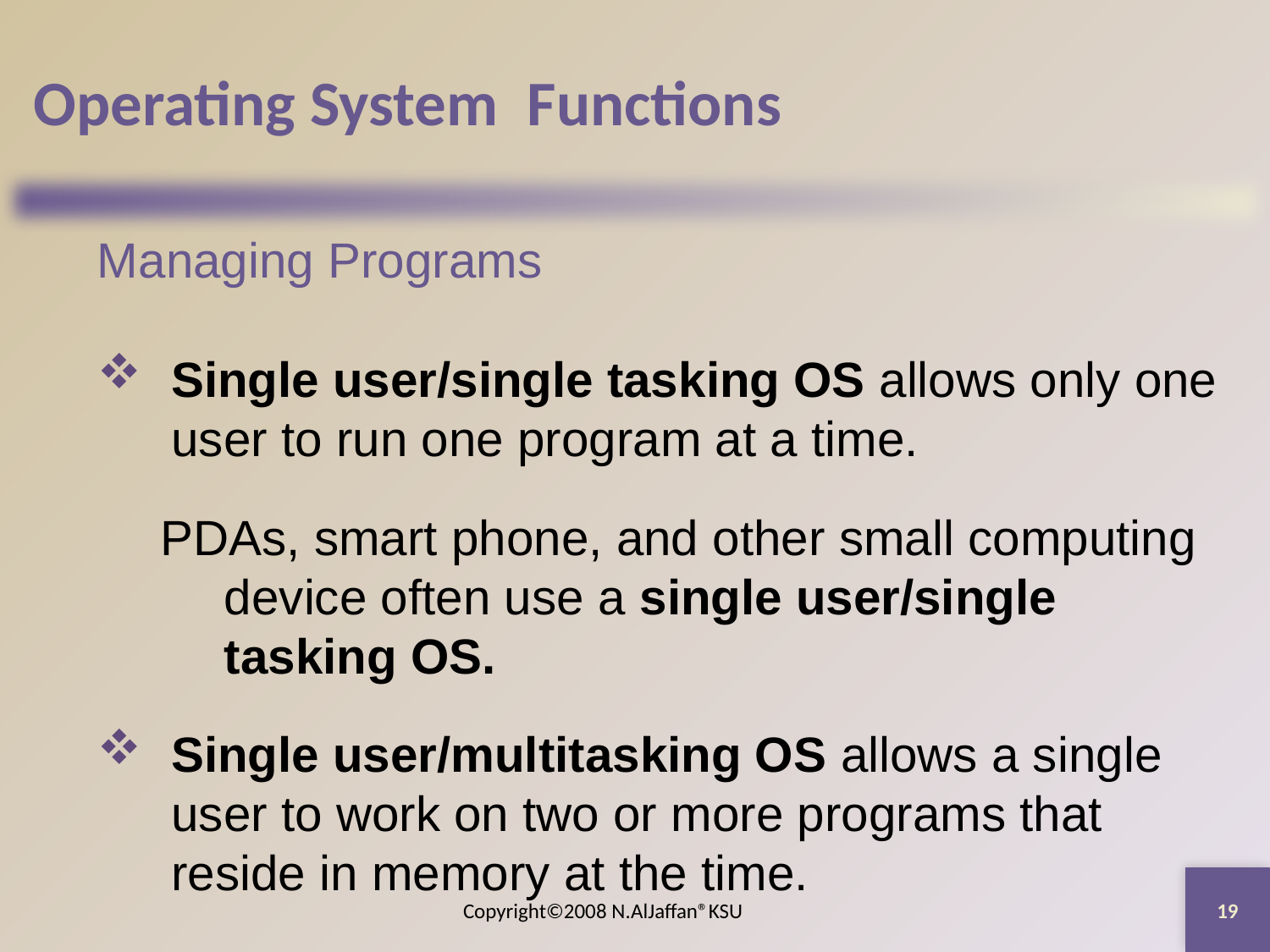

# Operating System  Functions
Managing Programs

Single user/single tasking OS allows only one user to run one program at a time.

PDAs, smart phone, and other small computing device often use a single user/single tasking OS.

Single user/multitasking OS allows a single user to work on two or more programs that reside in memory at the time.

19
Copyright©2008 N.AlJaffan®KSU